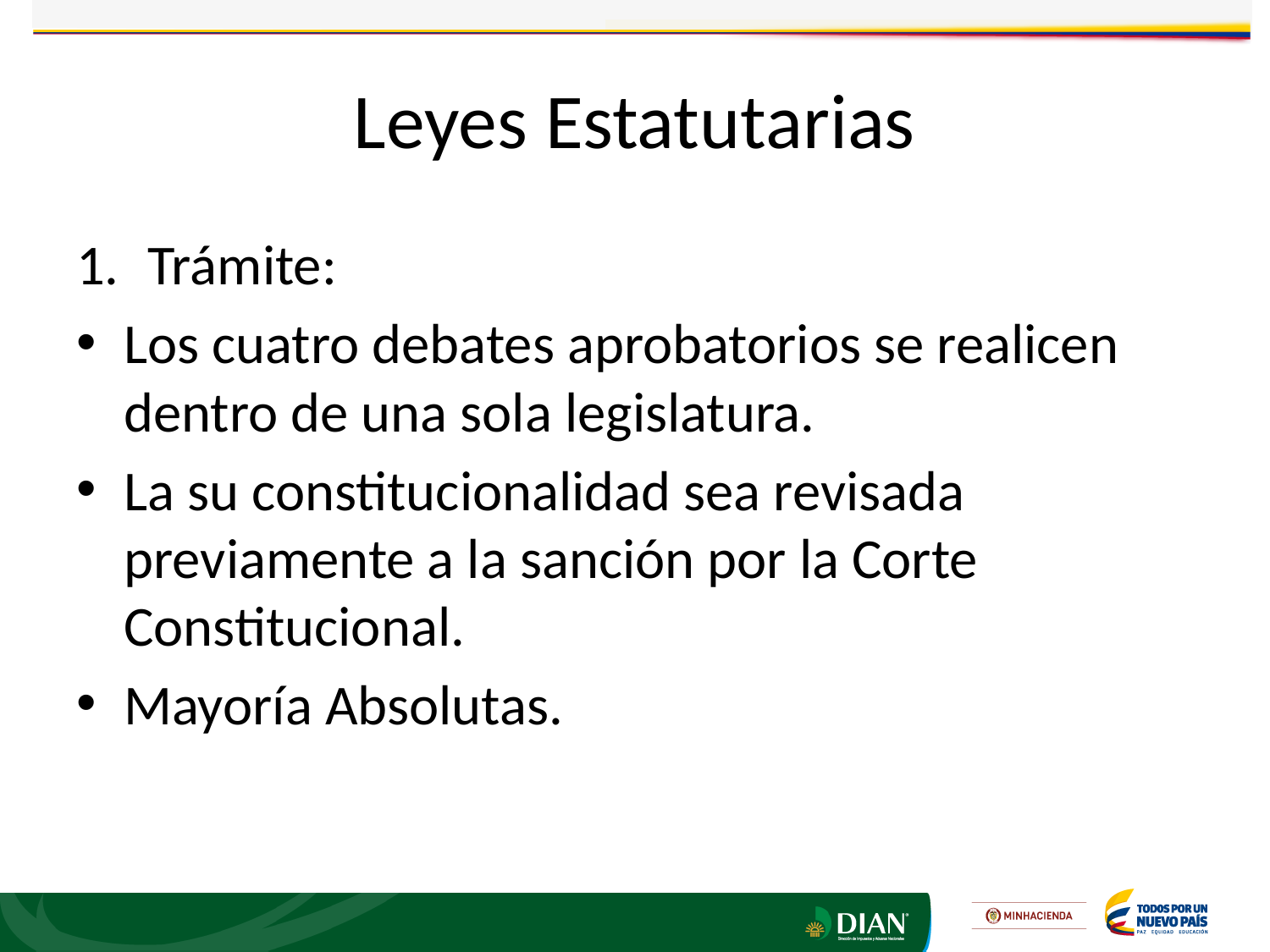

# Leyes Estatutarias
Trámite:
Los cuatro debates aprobatorios se realicen dentro de una sola legislatura.
La su constitucionalidad sea revisada previamente a la sanción por la Corte Constitucional.
Mayoría Absolutas.